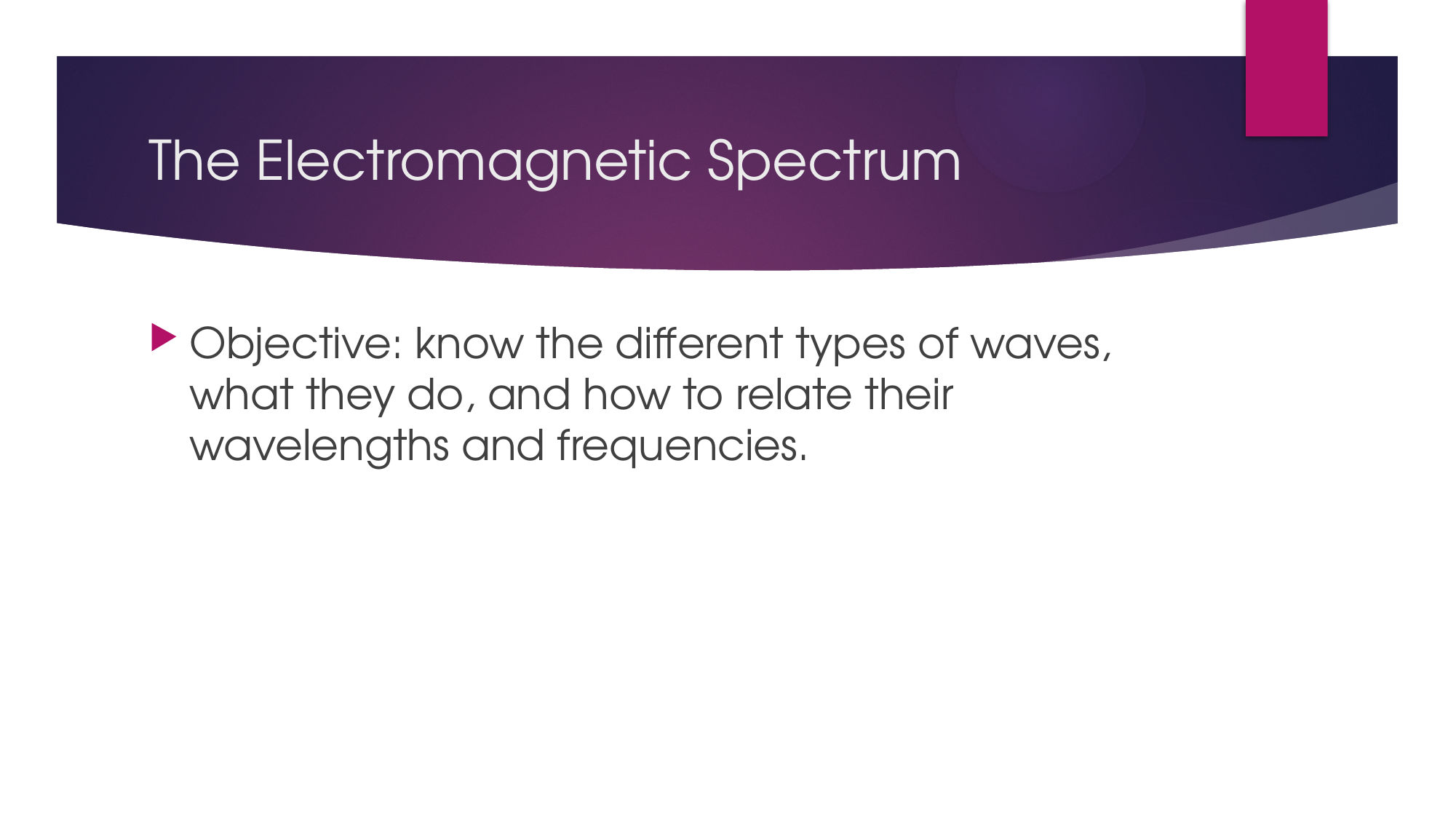

# The Electromagnetic Spectrum
Objective: know the different types of waves, what they do, and how to relate their wavelengths and frequencies.